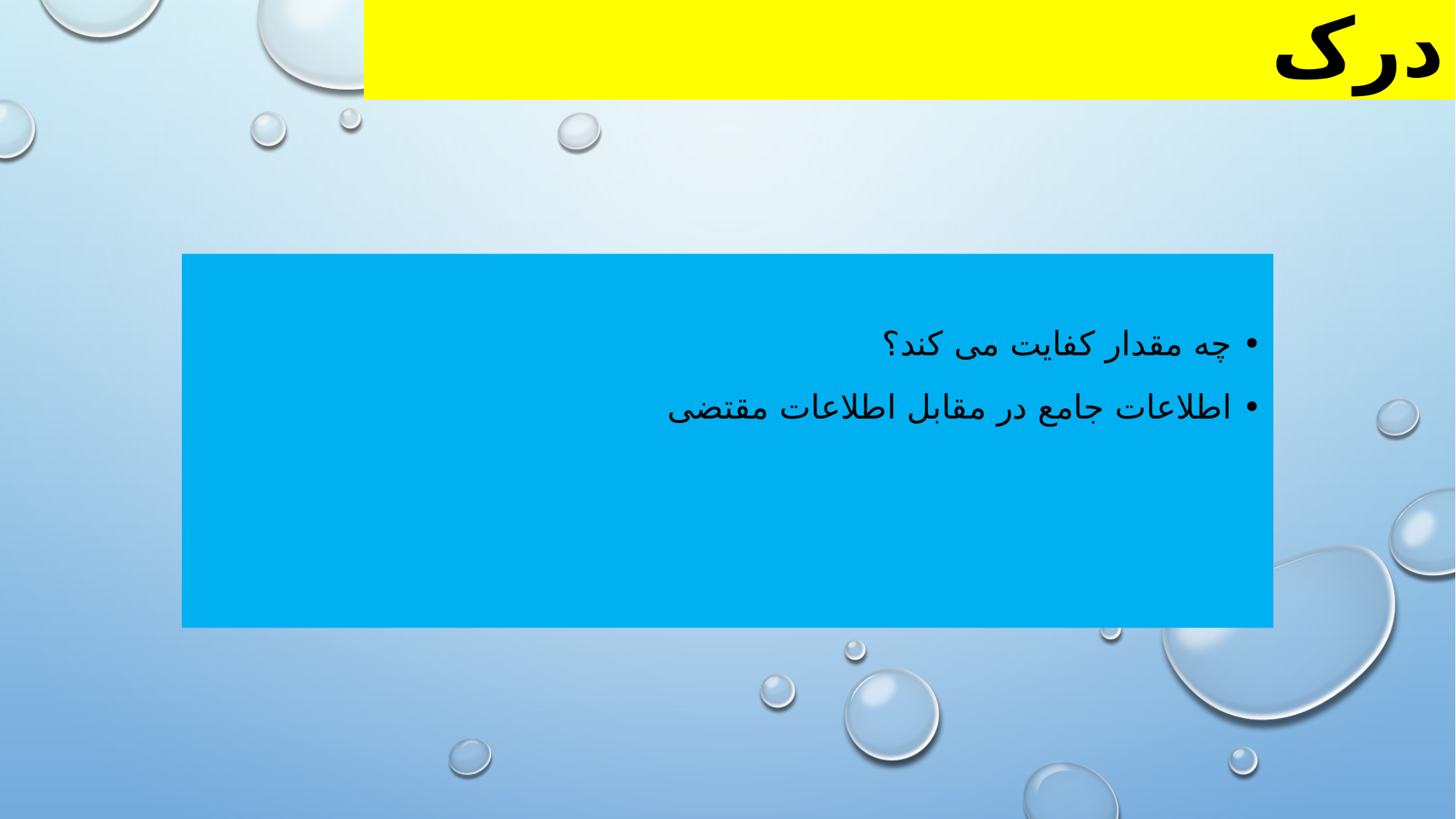

# درک

• چه مقدار کفایت می کند؟
• اطلاعات جامع در مقابل اطلاعات مقتضی